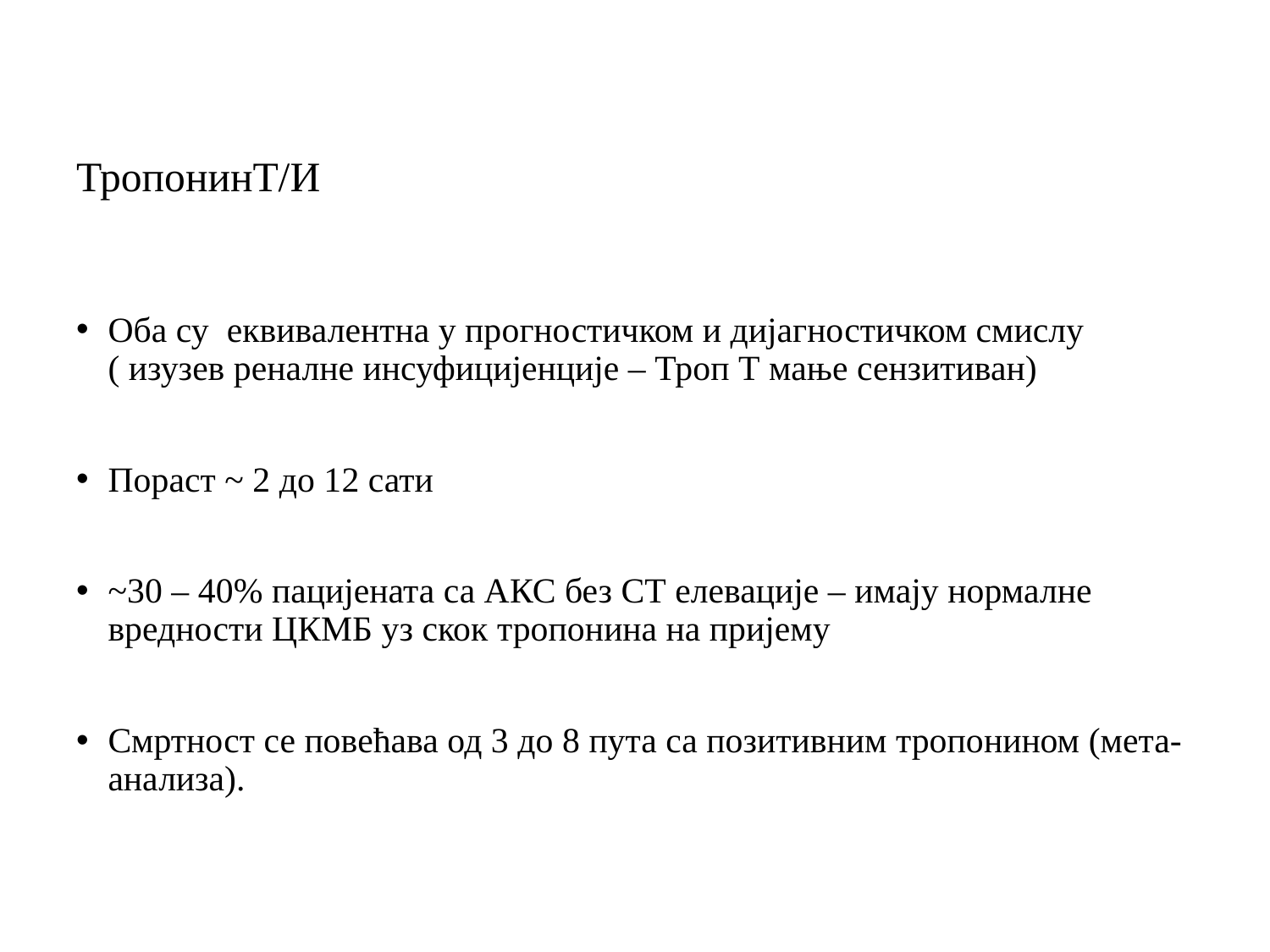

# ТропонинT/И

Оба су  еквивалентна у прогностичком и дијагностичком смислу ( изузев реналне инсуфицијенције – Троп Т мање сензитиван)

Пораст ~ 2 до 12 сати

~30 – 40% пацијената са АКС без СТ елевације – имају нормалне вредности ЦКМБ уз скок тропонина на пријему

Смртност се повећава од 3 до 8 пута са позитивним тропонином (мета-анализа).